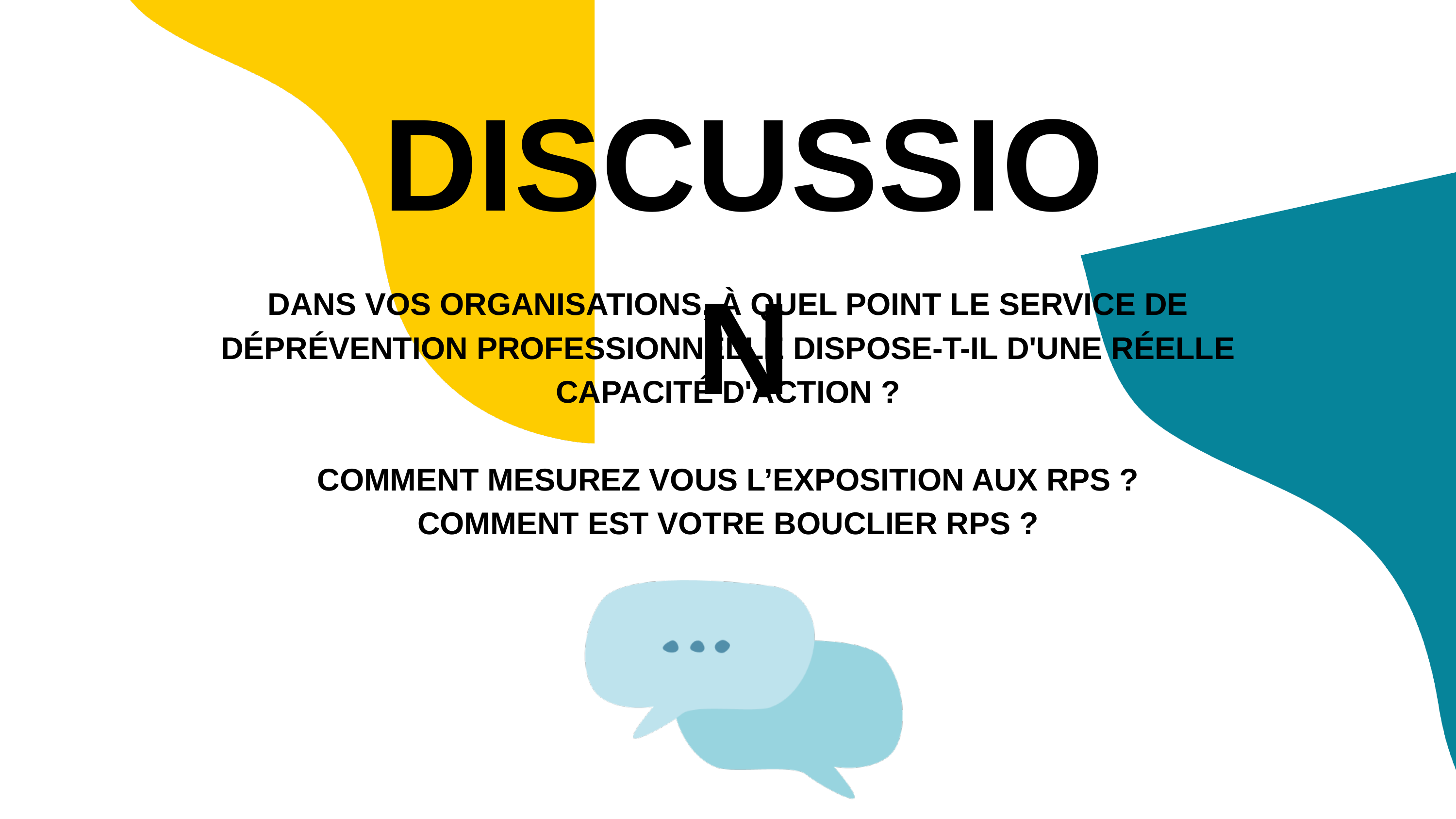

DISCUSSION

DANS VOS ORGANISATIONS, À QUEL POINT LE SERVICE DE DÉPRÉVENTION PROFESSIONNELLE DISPOSE-T-IL D'UNE RÉELLE CAPACITÉ D'ACTION ?

COMMENT MESUREZ VOUS L’EXPOSITION AUX RPS ?
COMMENT EST VOTRE BOUCLIER RPS ?